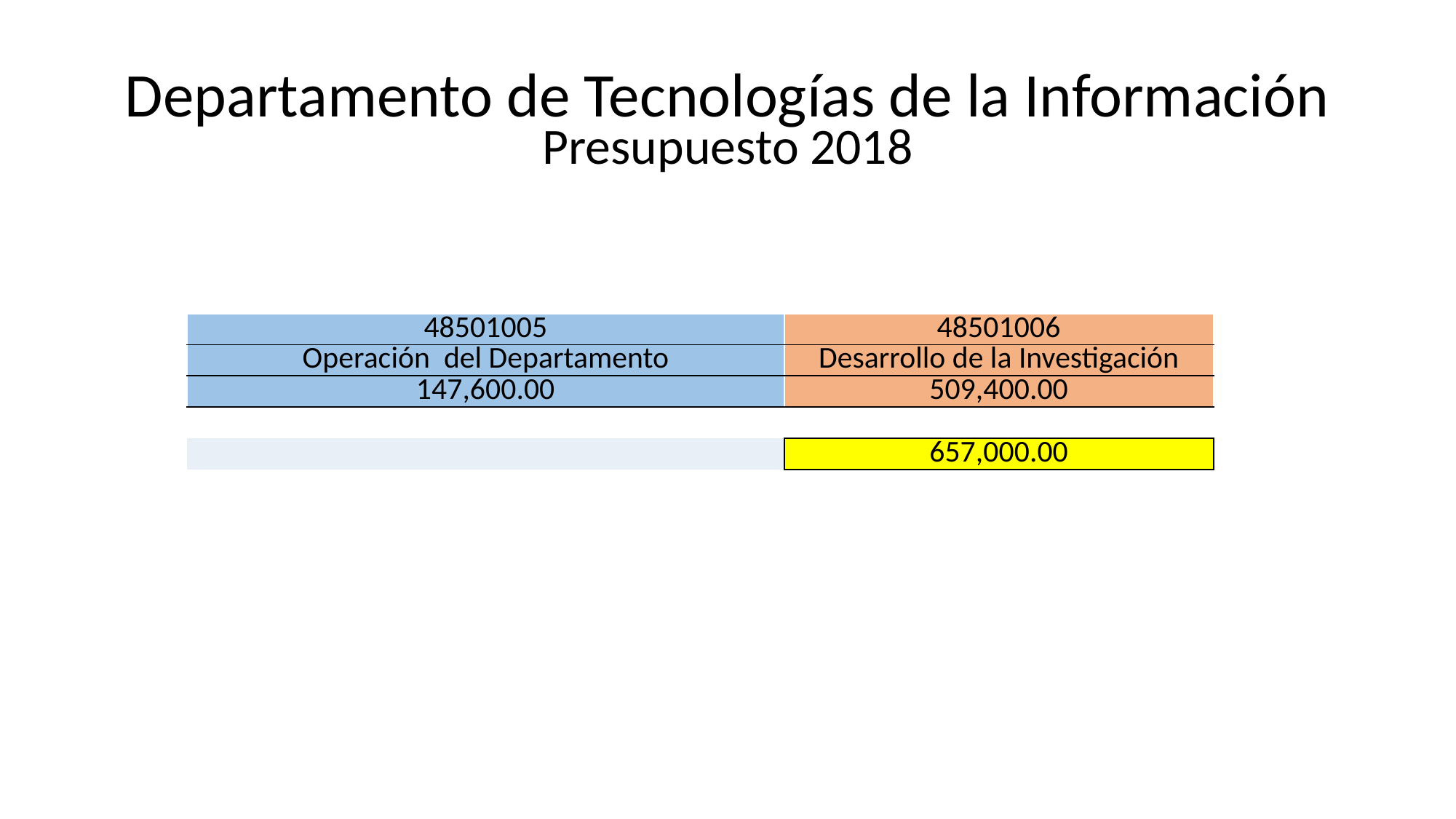

# Departamento de Tecnologías de la Información Presupuesto 2018
| 48501005 | 48501006 |
| --- | --- |
| Operación del Departamento | Desarrollo de la Investigación |
| 147,600.00 | 509,400.00 |
|  |  |
|  | 657,000.00 |